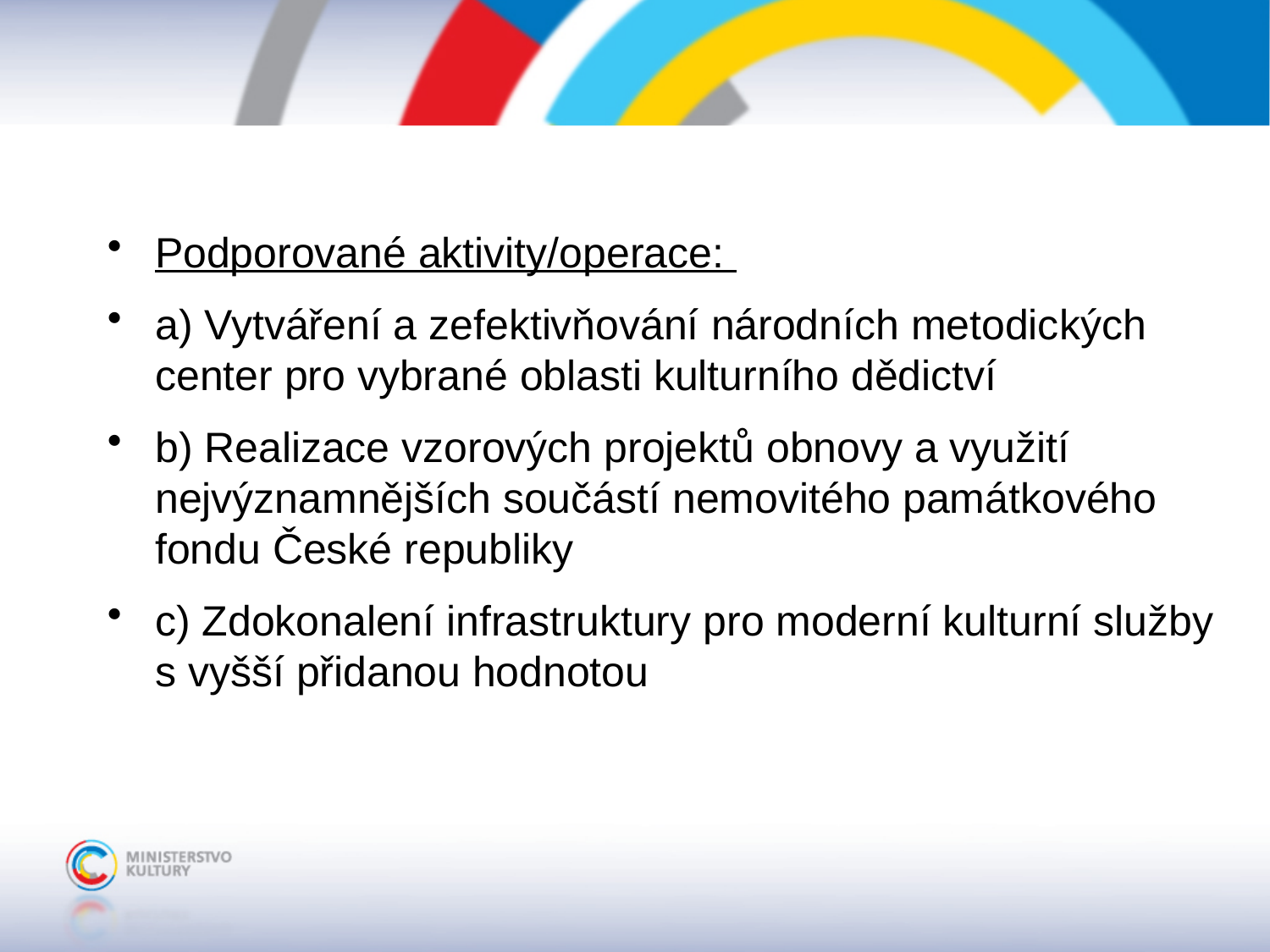

Podporované aktivity/operace:
a) Vytváření a zefektivňování národních metodických center pro vybrané oblasti kulturního dědictví
b) Realizace vzorových projektů obnovy a využití nejvýznamnějších součástí nemovitého památkového fondu České republiky
c) Zdokonalení infrastruktury pro moderní kulturní služby s vyšší přidanou hodnotou